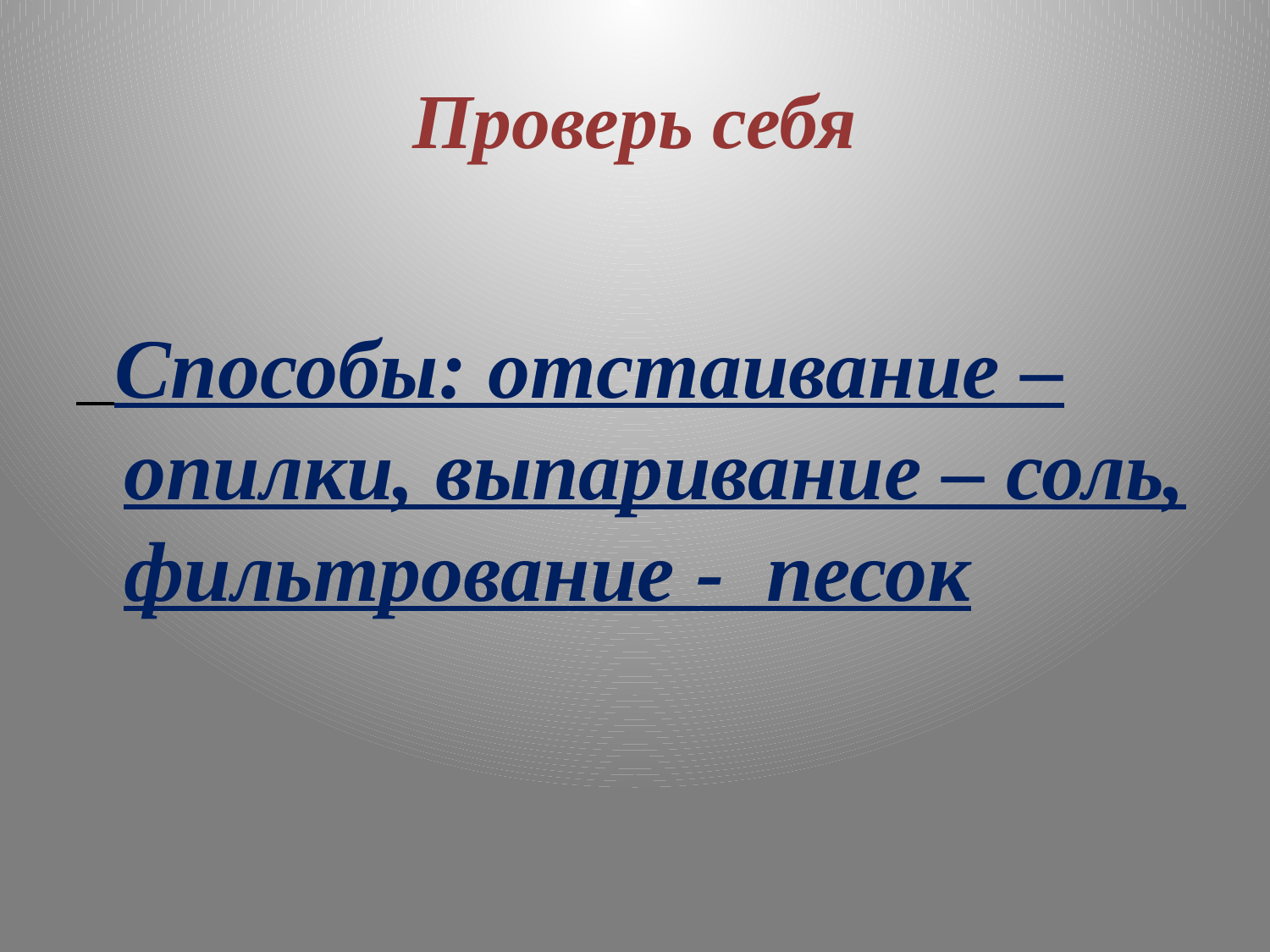

# Проверь себя
   Способы: отстаивание – опилки, выпаривание – соль, фильтрование -  песок